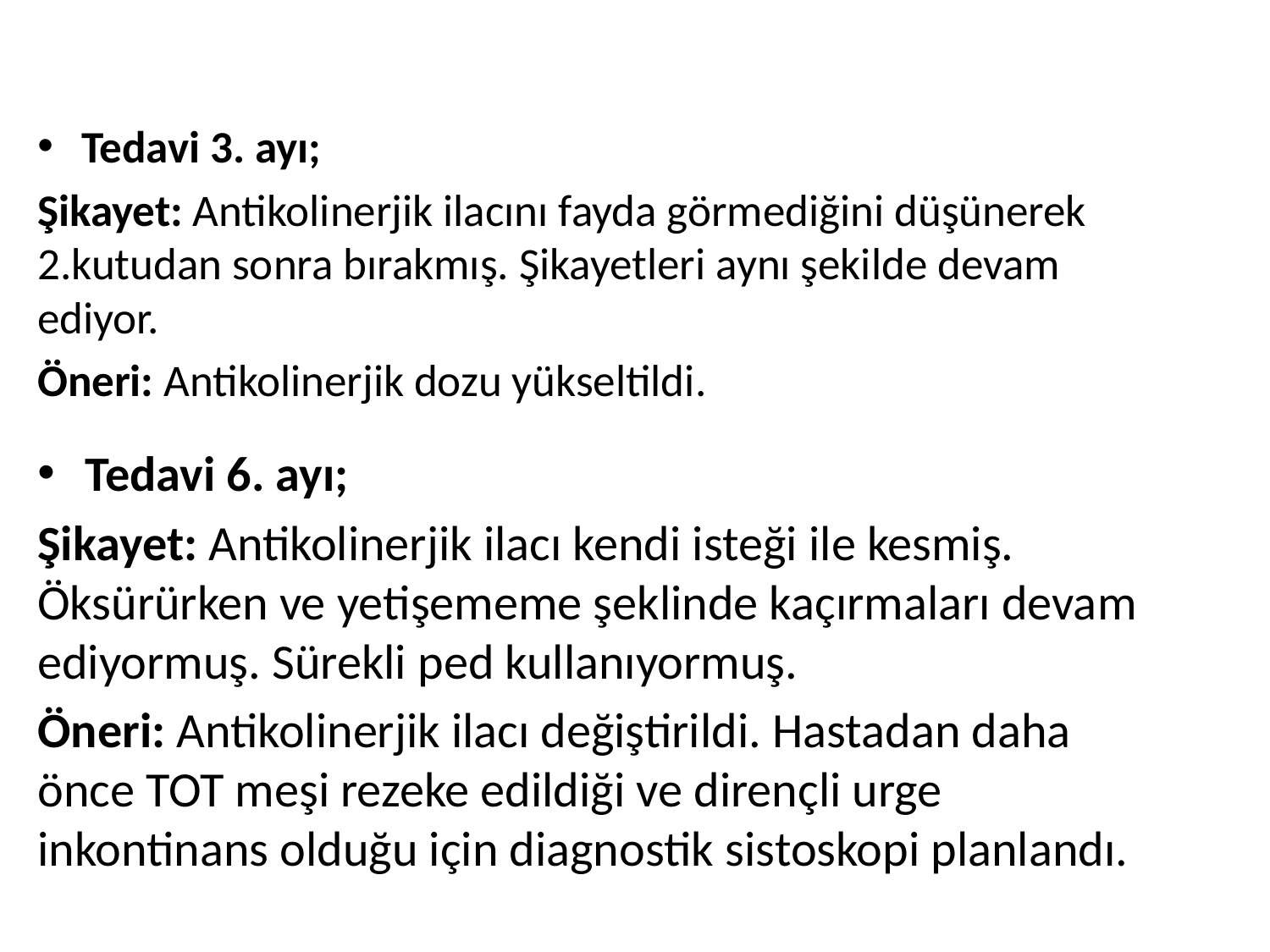

Tedavi 3. ayı;
Şikayet: Antikolinerjik ilacını fayda görmediğini düşünerek 2.kutudan sonra bırakmış. Şikayetleri aynı şekilde devam ediyor.
Öneri: Antikolinerjik dozu yükseltildi.

Tedavi 6. ayı;
Şikayet: Antikolinerjik ilacı kendi isteği ile kesmiş. Öksürürken ve yetişememe şeklinde kaçırmaları devam ediyormuş. Sürekli ped kullanıyormuş.
Öneri: Antikolinerjik ilacı değiştirildi. Hastadan daha önce TOT meşi rezeke edildiği ve dirençli urge inkontinans olduğu için diagnostik sistoskopi planlandı.